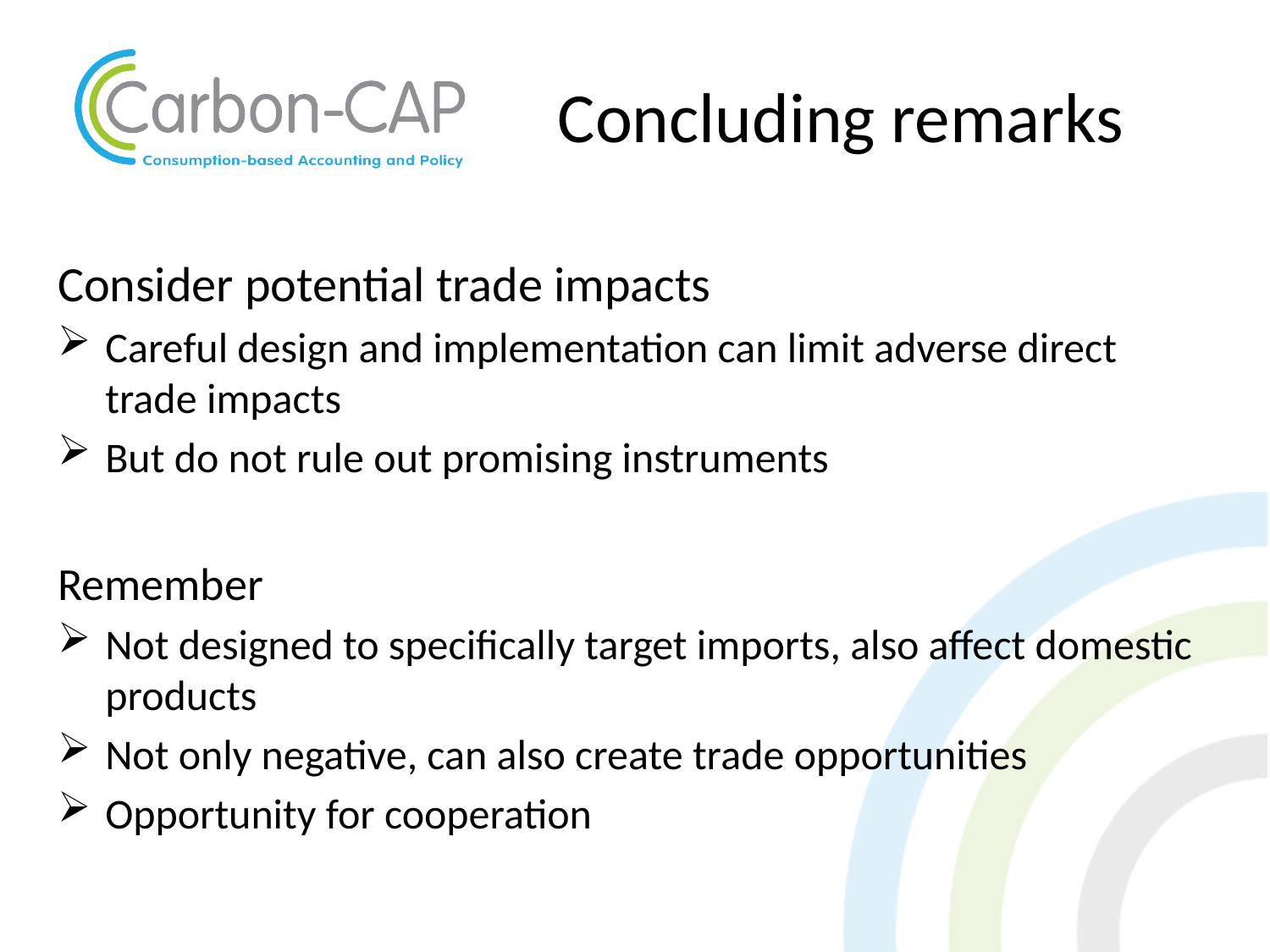

Concluding remarks
Consider potential trade impacts
Careful design and implementation can limit adverse direct      trade impacts
But do not rule out promising instruments

Remember
Not designed to specifically target imports, also affect domestic products
Not only negative, can also create trade opportunities
Opportunity for cooperation